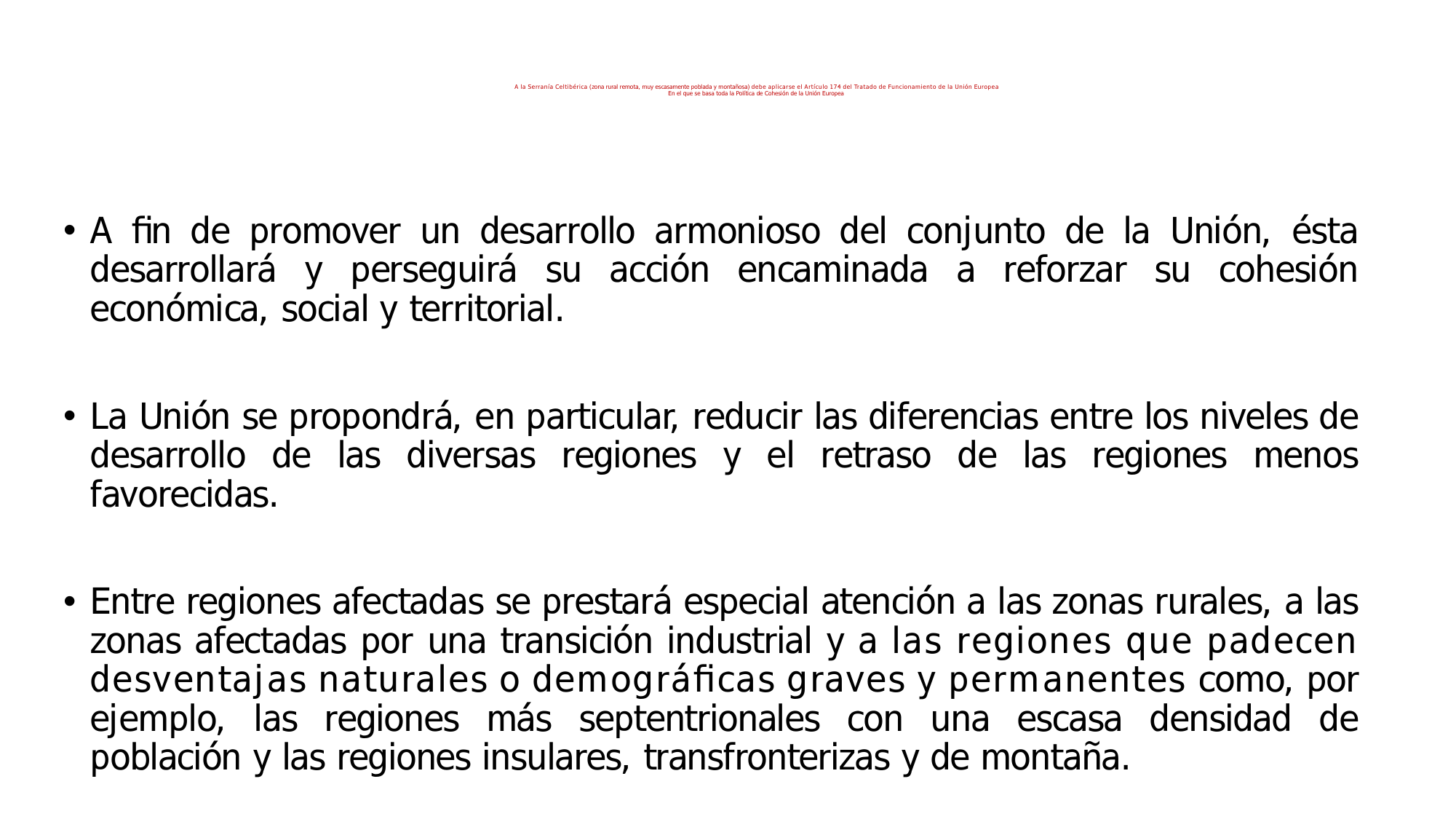

A la Serranía Celtibérica (zona rural remota, muy escasamente poblada y montañosa) debe aplicarse el Artículo 174 del Tratado de Funcionamiento de la Unión Europea
En el que se basa toda la Política de Cohesión de la Unión Europea
A fin de promover un desarrollo armonioso del conjunto de la Unión, ésta desarrollará y perseguirá su acción encaminada a reforzar su cohesión económica, social y territorial.

La Unión se propondrá, en particular, reducir las diferencias entre los niveles de desarrollo de las diversas regiones y el retraso de las regiones menos favorecidas.

Entre regiones afectadas se prestará especial atención a las zonas rurales, a las zonas afectadas por una transición industrial y a las regiones que padecen desventajas naturales o demográficas graves y permanentes como, por ejemplo, las regiones más septentrionales con una escasa densidad de población y las regiones insulares, transfronterizas y de montaña.